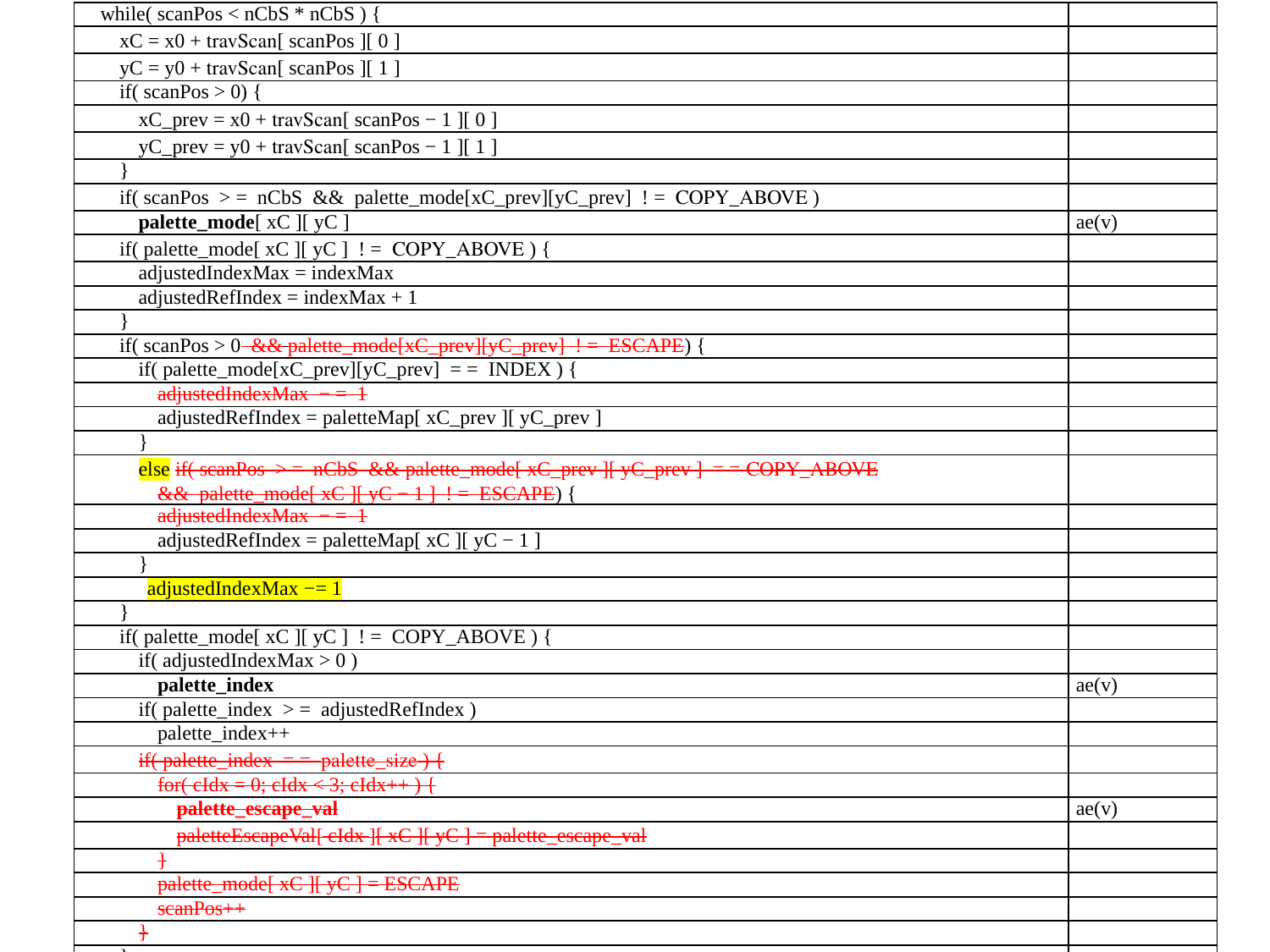

| while( scanPos < nCbS \* nCbS ) { |  |
| --- | --- |
| xC = x0 + travScan[ scanPos ][ 0 ] |  |
| yC = y0 + travScan[ scanPos ][ 1 ] |  |
| if( scanPos > 0) { |  |
| xC\_prev = x0 + travScan[ scanPos − 1 ][ 0 ] |  |
| yC\_prev = y0 + travScan[ scanPos − 1 ][ 1 ] |  |
| } |  |
| if( scanPos > = nCbS && palette\_mode[xC\_prev][yC\_prev] ! = COPY\_ABOVE ) |  |
| palette\_mode[ xC ][ yC ] | ae(v) |
| if( palette\_mode[ xC ][ yC ] ! = COPY\_ABOVE ) { |  |
| adjustedIndexMax = indexMax |  |
| adjustedRefIndex = indexMax + 1 |  |
| } |  |
| if( scanPos > 0 && palette\_mode[xC\_prev][yC\_prev] ! = ESCAPE) { |  |
| if( palette\_mode[xC\_prev][yC\_prev] = = INDEX ) { |  |
| adjustedIndexMax − = 1 |  |
| adjustedRefIndex = paletteMap[ xC\_prev ][ yC\_prev ] |  |
| } |  |
| else if( scanPos > = nCbS && palette\_mode[ xC\_prev ][ yC\_prev ] = = COPY\_ABOVE && palette\_mode[ xC ][ yC − 1 ] ! = ESCAPE) { |  |
| adjustedIndexMax − = 1 |  |
| adjustedRefIndex = paletteMap[ xC ][ yC − 1 ] |  |
| } |  |
| adjustedIndexMax −= 1 |  |
| } |  |
| if( palette\_mode[ xC ][ yC ] ! = COPY\_ABOVE ) { |  |
| if( adjustedIndexMax > 0 ) |  |
| palette\_index | ae(v) |
| if( palette\_index > = adjustedRefIndex ) |  |
| palette\_index++ |  |
| if( palette\_index = = palette\_size ) { |  |
| for( cIdx = 0; cIdx < 3; cIdx++ ) { |  |
| palette\_escape\_val | ae(v) |
| paletteEscapeVal[ cIdx ][ xC ][ yC ] = palette\_escape\_val |  |
| } |  |
| palette\_mode[ xC ][ yC ] = ESCAPE |  |
| scanPos++ |  |
| } |  |
| } |  |